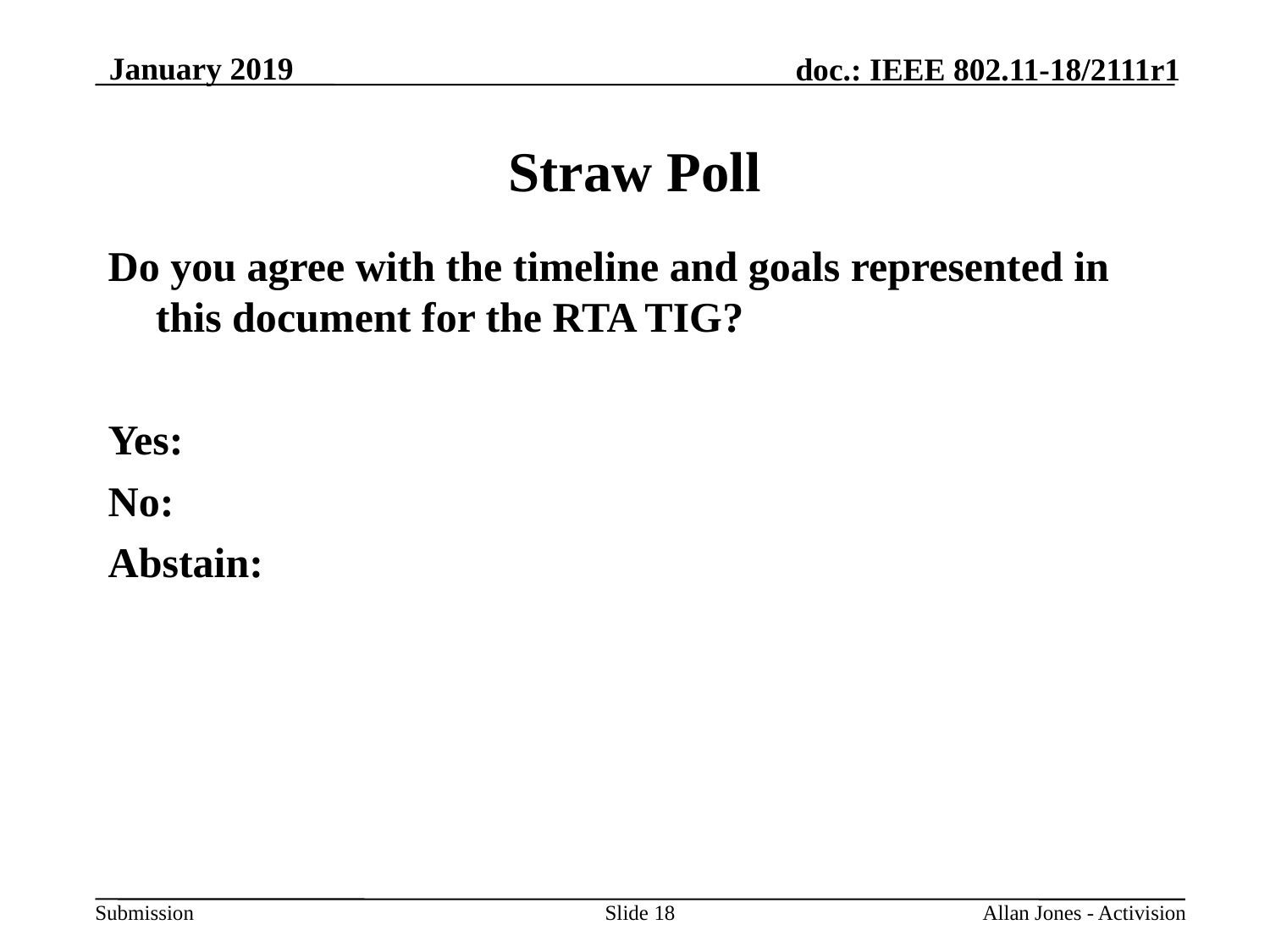

January 2019
# Straw Poll
Do you agree with the timeline and goals represented in this document for the RTA TIG?

Yes:
No:
Abstain:
Slide 18
Allan Jones - Activision